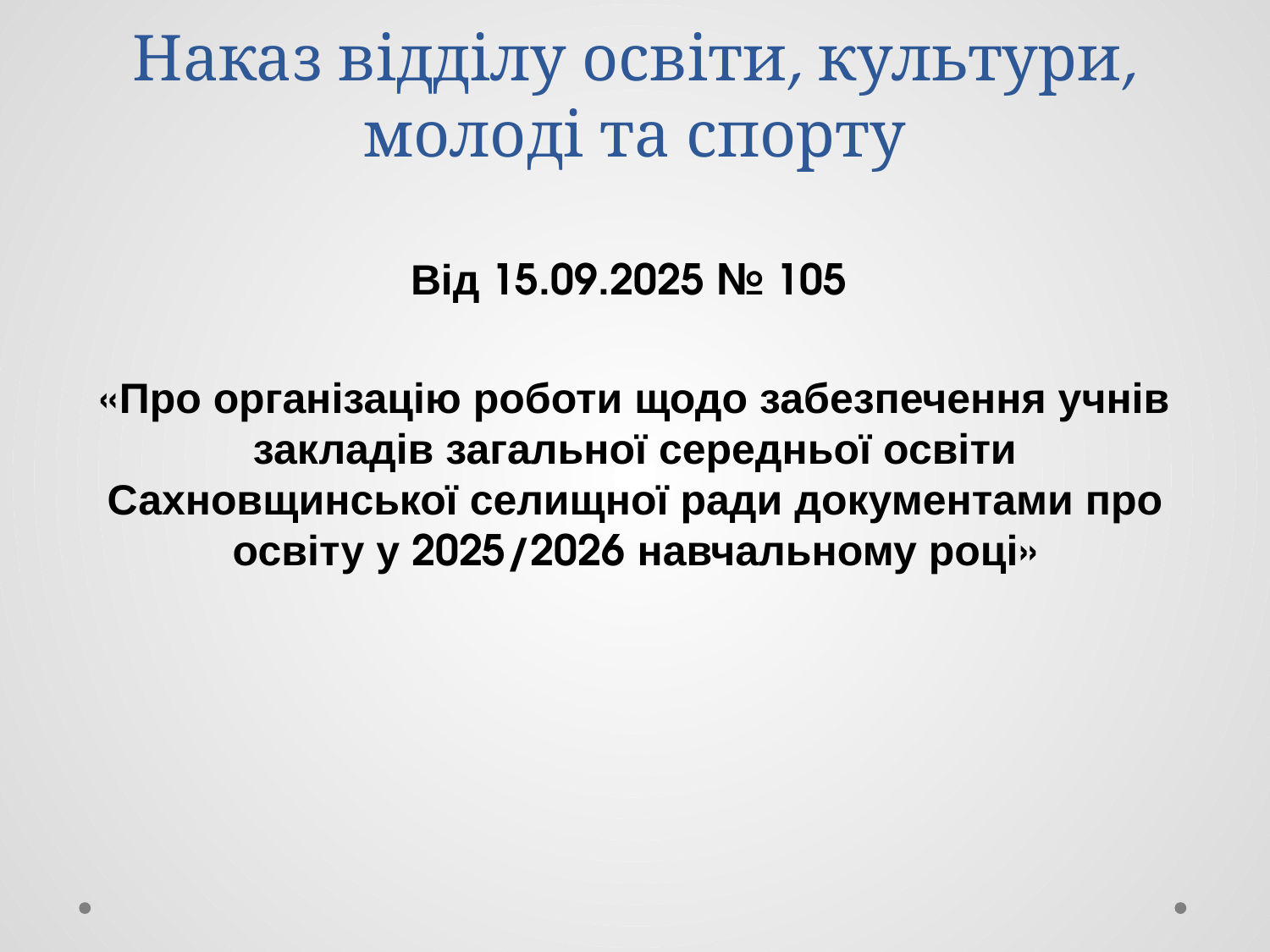

# Наказ відділу освіти, культури, молоді та спорту
Від 15.09.2025 № 105

«Про організацію роботи щодо забезпечення учнів закладів загальної середньої освіти Сахновщинської селищної ради документами про освіту у 2025/2026 навчальному році»